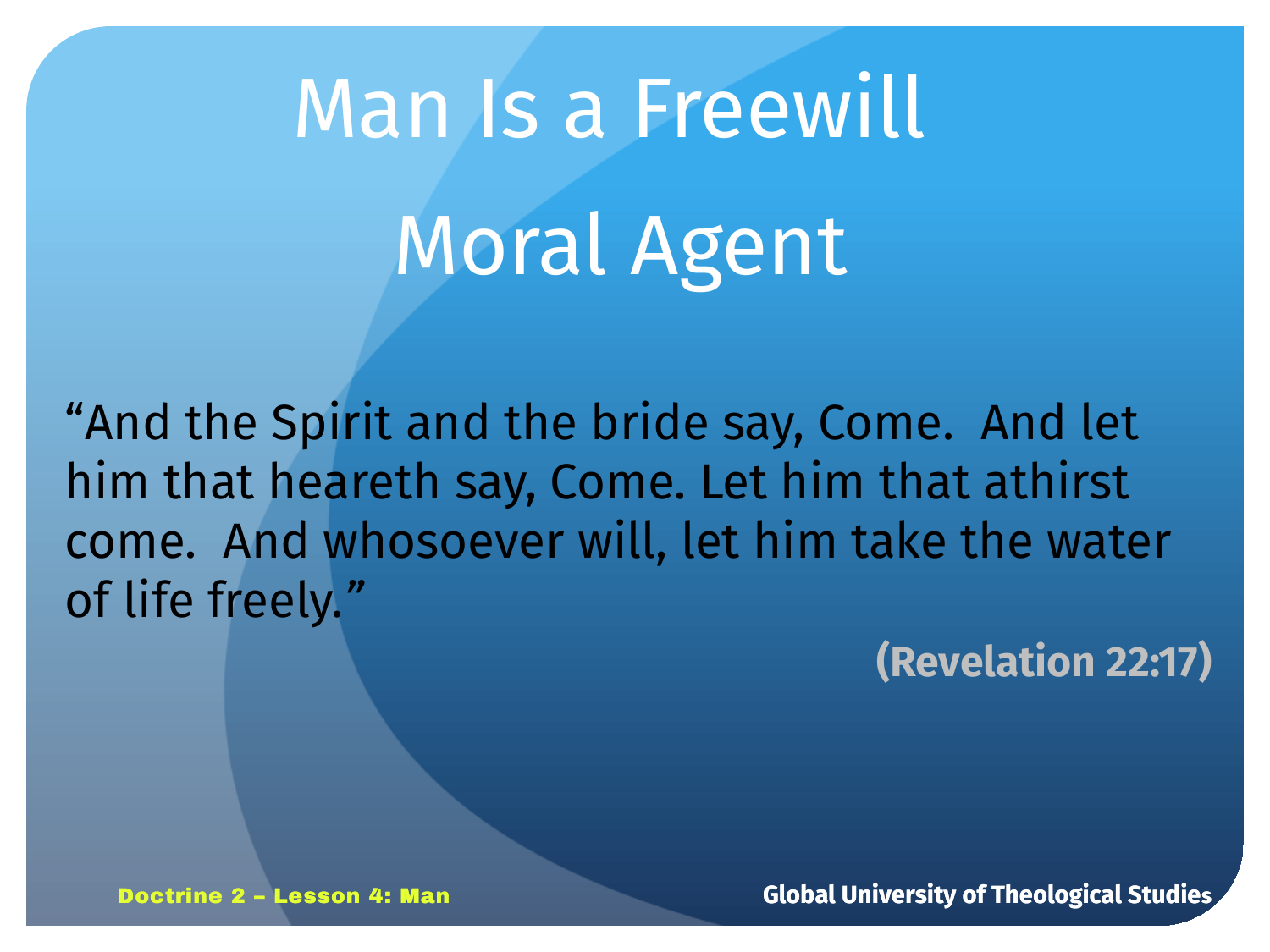

Man Is a Freewill
Moral Agent
“And the Spirit and the bride say, Come.  And let him that heareth say, Come. Let him that athirst come.  And whosoever will, let him take the water of life freely.”
 (Revelation 22:17)
Doctrine 2 – Lesson 4: Man  	                                   Global University of Theological Studies
Doctrine 2 – Lesson 4: Man  	                                   Global University of Theological Studies